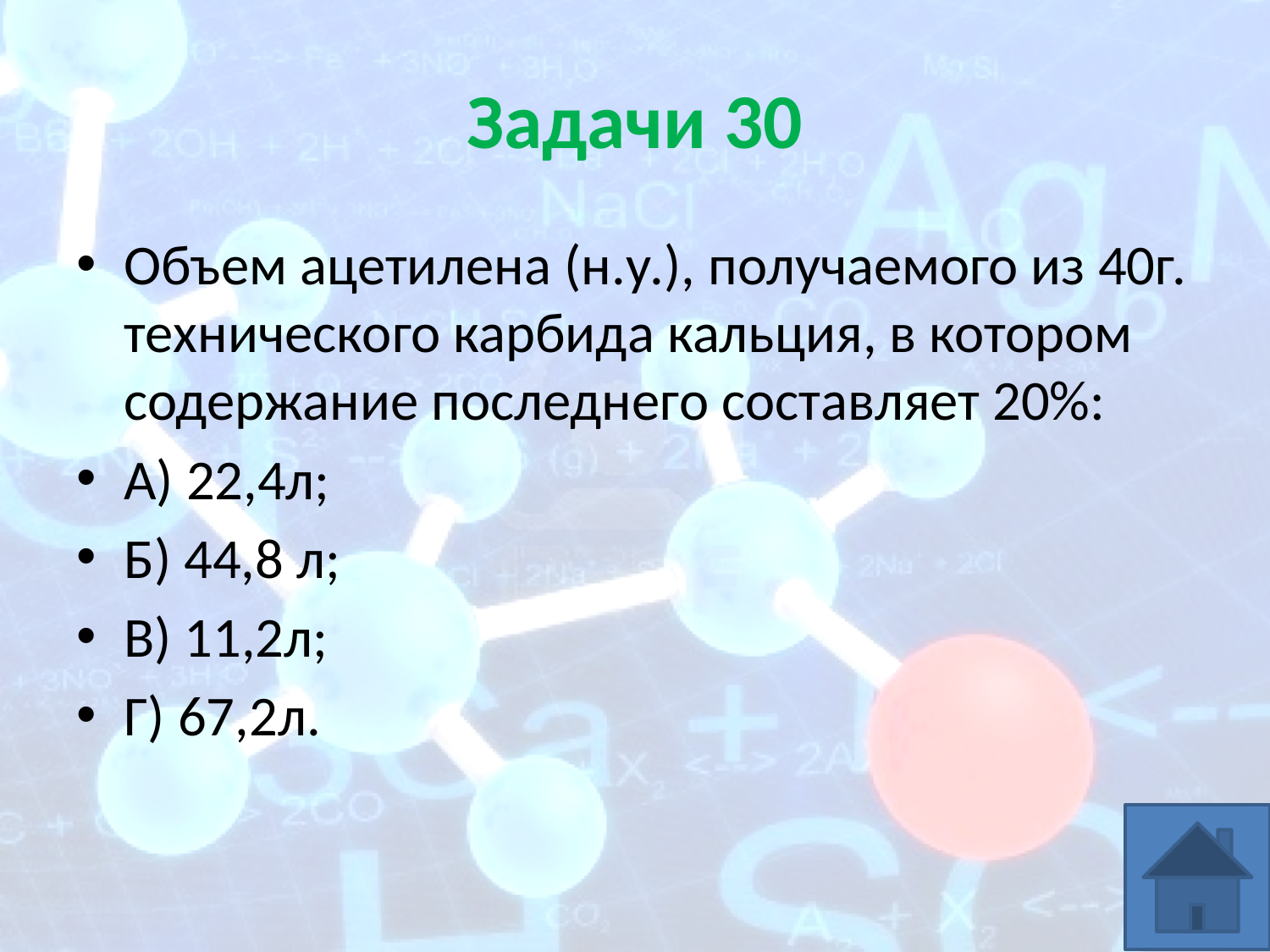

# Задачи 30
Объем ацетилена (н.у.), получаемого из 40г. технического карбида кальция, в котором содержание последнего составляет 20%:
А) 22,4л;
Б) 44,8 л;
В) 11,2л;
Г) 67,2л.